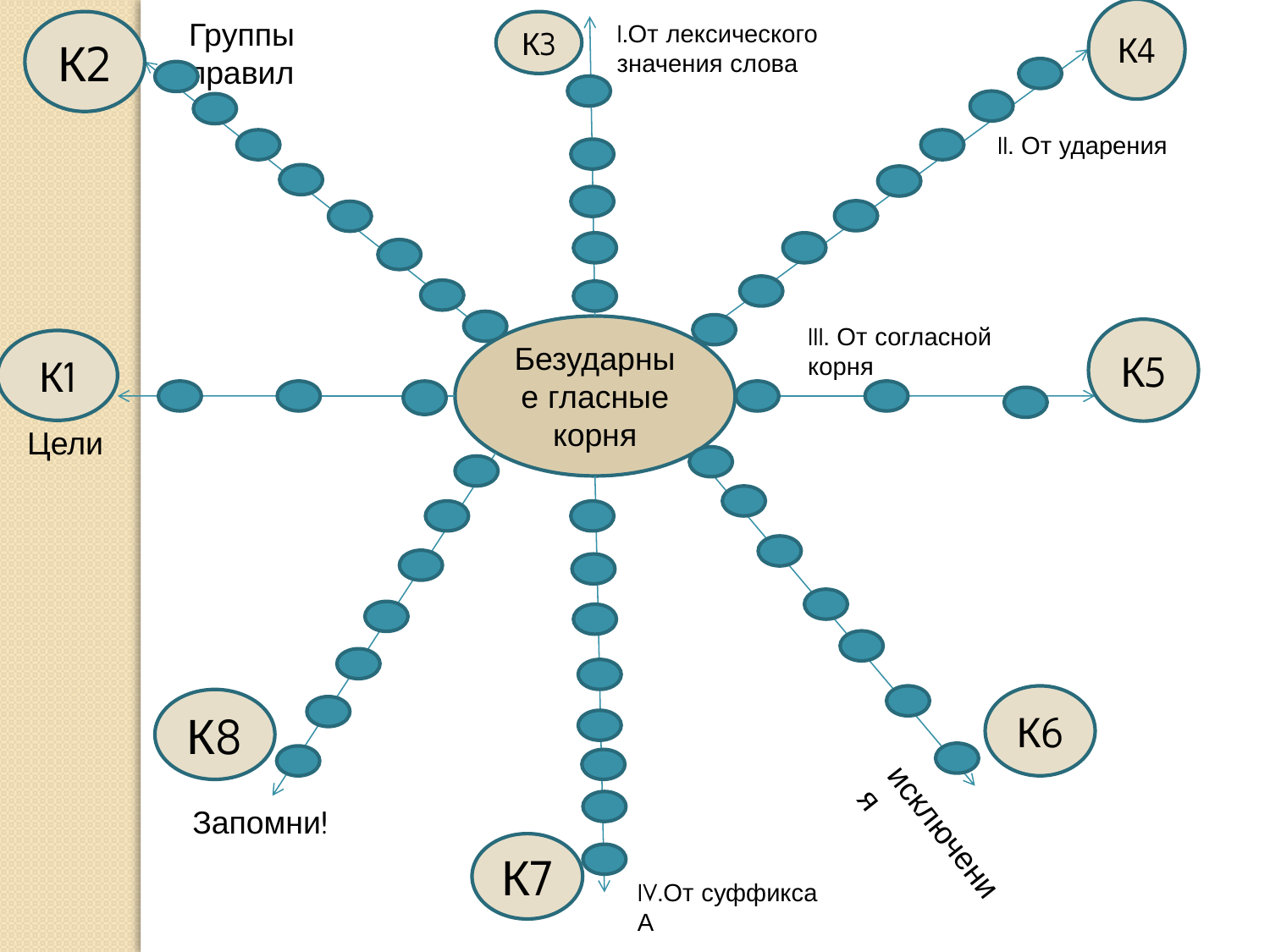

К4
Группы правил
К2
К3
I.От лексического значения слова

II. От ударения

III. От согласной корня
Безударные гласные корня
К5
К1

Цели

К6
К8

исключения

Запомни!
К7

IV.От суффикса А